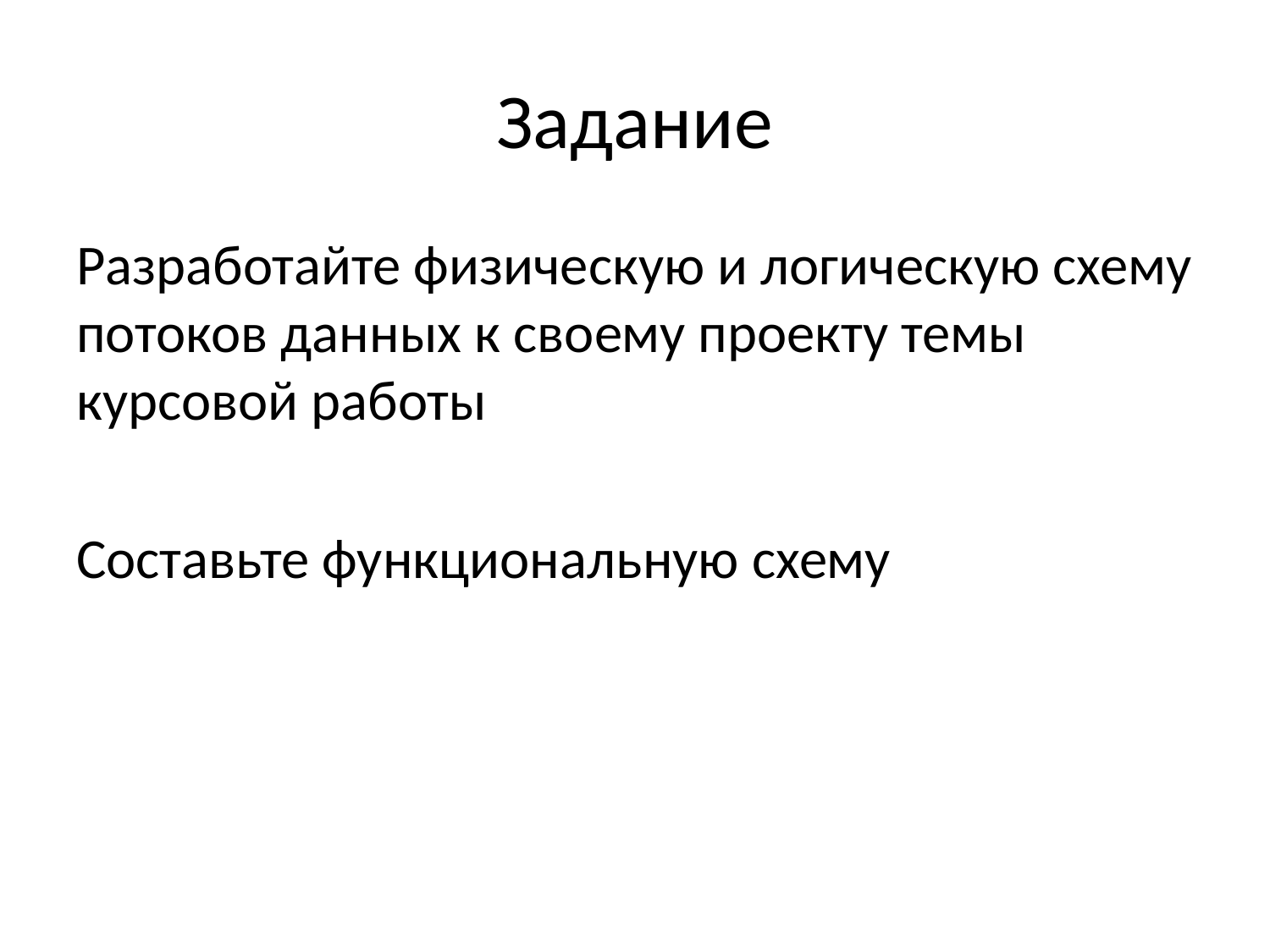

# Задание
Разработайте физическую и логическую схему потоков данных к своему проекту темы курсовой работы

Составьте функциональную схему